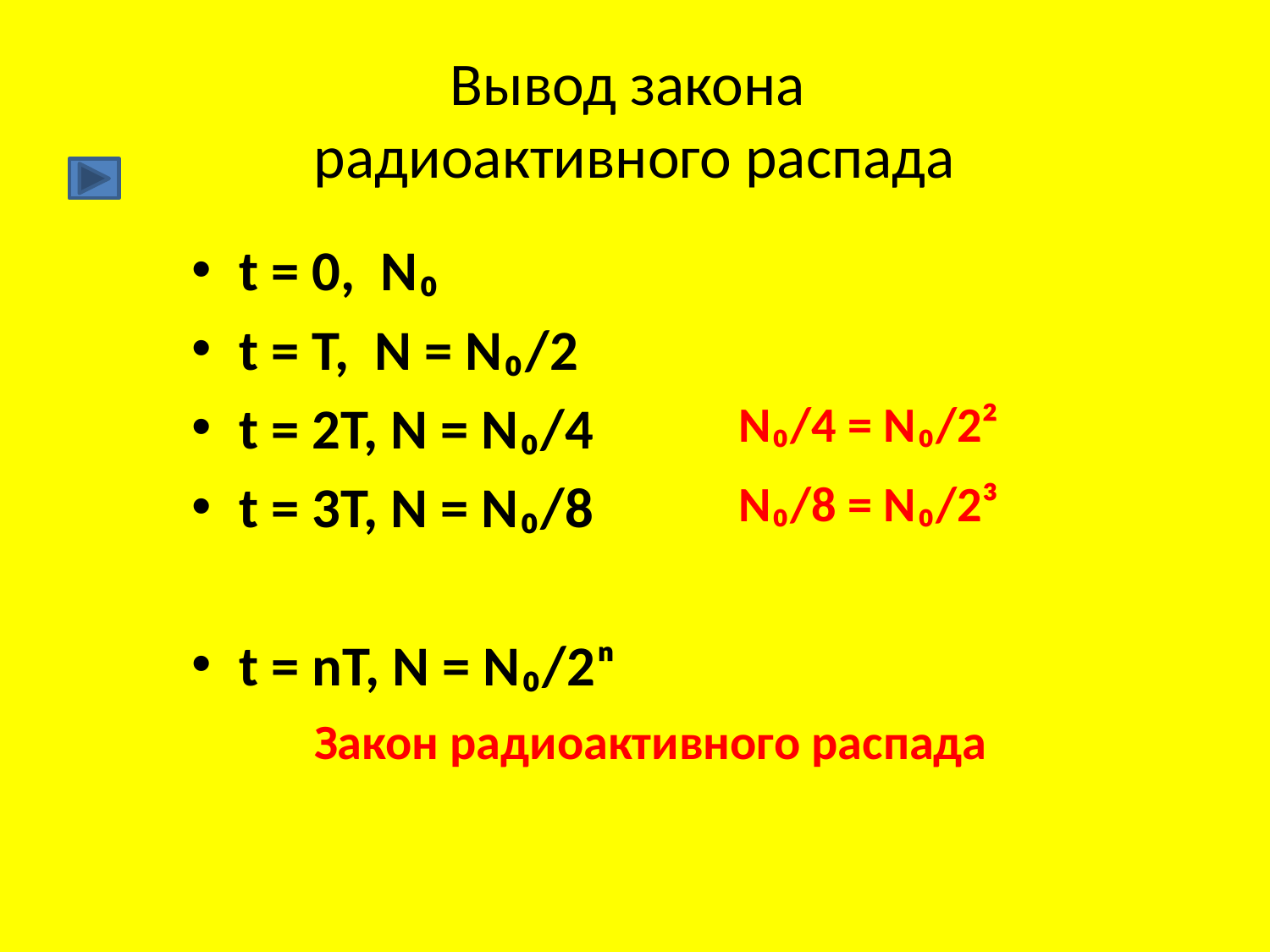

# Вывод закона радиоактивного распада

t = 0,  N₀
t = T,  N = N₀/2
t = 2T, N = N₀/4
t = 3T, N = N₀/8

t = nT, N = N₀/2ⁿ

N₀/4 = N₀/2²
N₀/8 = N₀/2³
Закон радиоактивного распада